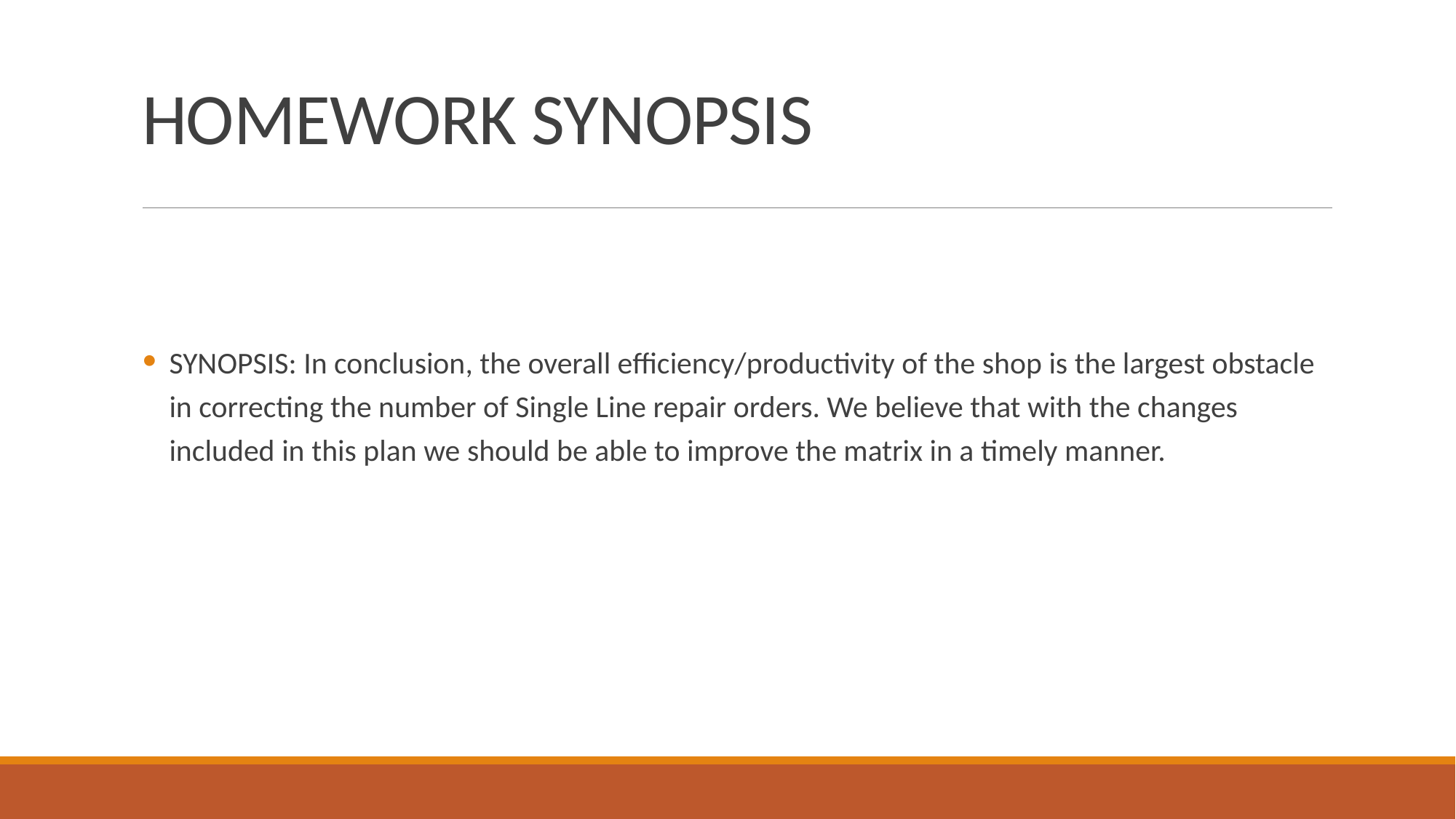

# HOMEWORK SYNOPSIS
SYNOPSIS: In conclusion, the overall efficiency/productivity of the shop is the largest obstacle in correcting the number of Single Line repair orders. We believe that with the changes included in this plan we should be able to improve the matrix in a timely manner.